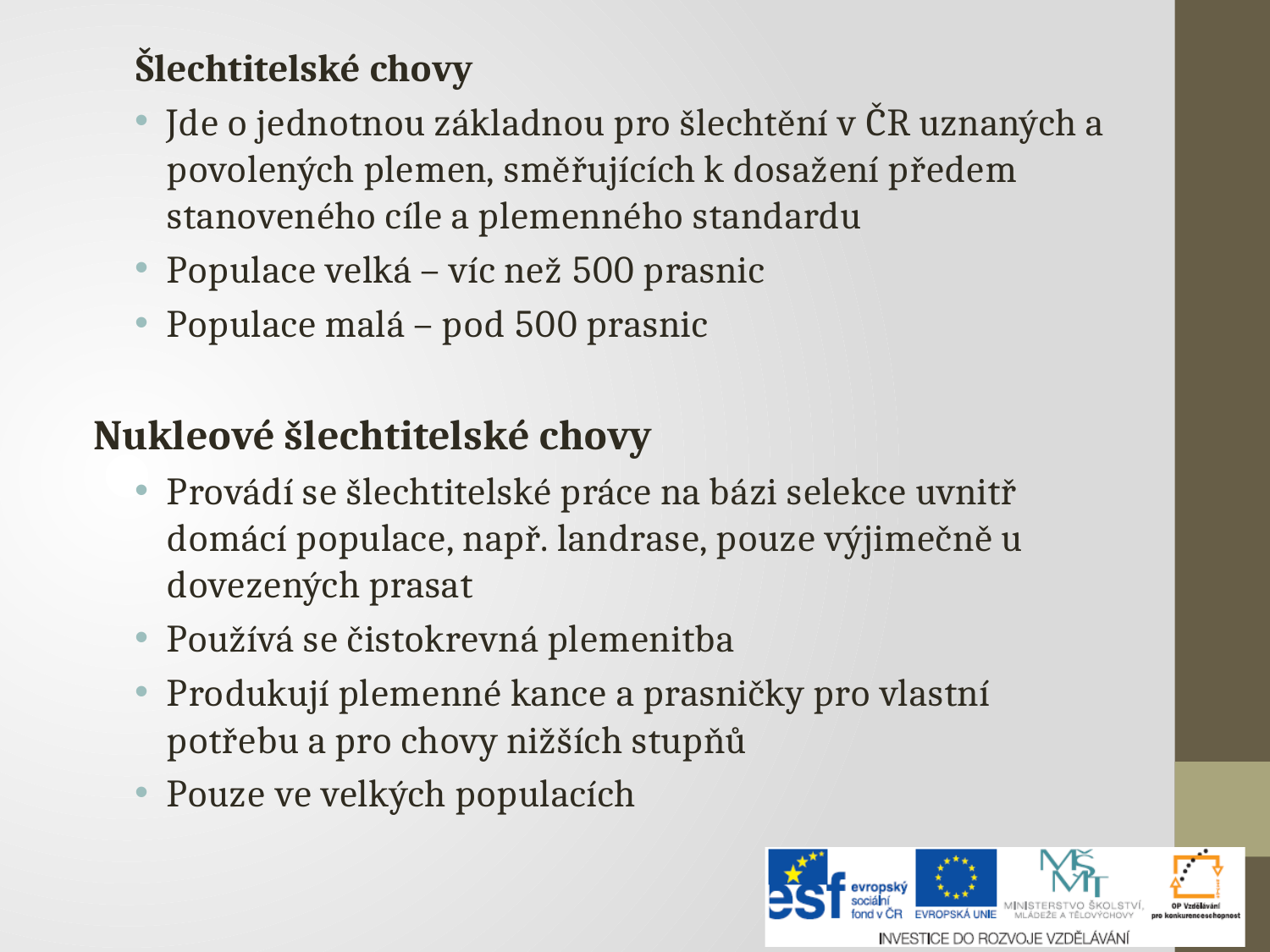

Šlechtitelské chovy
Jde o jednotnou základnou pro šlechtění v ČR uznaných a povolených plemen, směřujících k dosažení předem stanoveného cíle a plemenného standardu
Populace velká – víc než 500 prasnic
Populace malá – pod 500 prasnic

Nukleové šlechtitelské chovy
Provádí se šlechtitelské práce na bázi selekce uvnitř domácí populace, např. landrase, pouze výjimečně u dovezených prasat
Používá se čistokrevná plemenitba
Produkují plemenné kance a prasničky pro vlastní potřebu a pro chovy nižších stupňů
Pouze ve velkých populacích